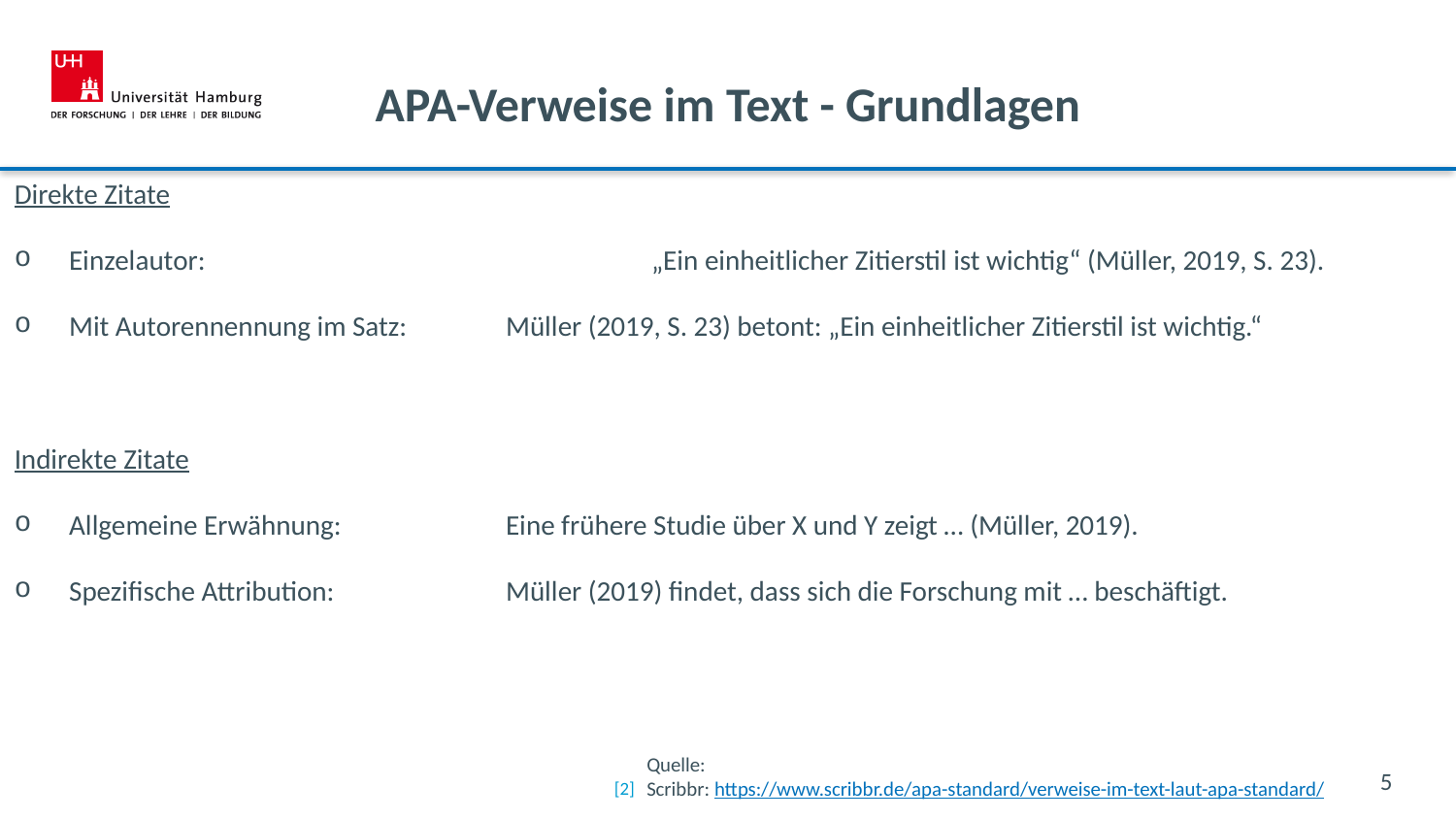

# APA-Verweise im Text - Grundlagen
Direkte Zitate
Einzelautor: 				„Ein einheitlicher Zitierstil ist wichtig“ (Müller, 2019, S. 23).
Mit Autorennennung im Satz: 	Müller (2019, S. 23) betont: „Ein einheitlicher Zitierstil ist wichtig.“

Indirekte Zitate
Allgemeine Erwähnung: 		Eine frühere Studie über X und Y zeigt … (Müller, 2019).
Spezifische Attribution: 		Müller (2019) findet, dass sich die Forschung mit … beschäftigt.
Quelle:
Scribbr: https://www.scribbr.de/apa-standard/verweise-im-text-laut-apa-standard/
5
[2]